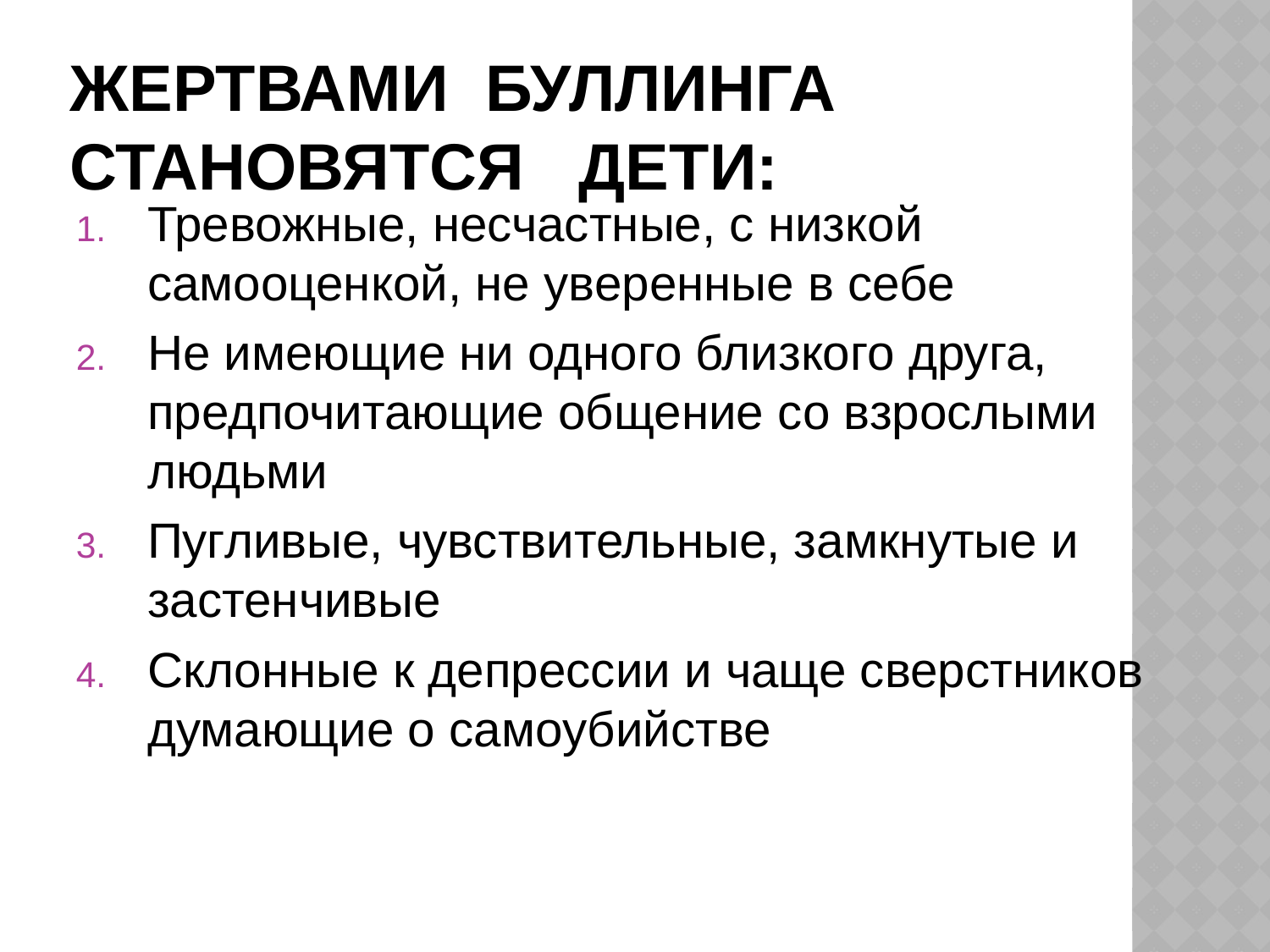

# Жертвами  буллинга становятся   дети:
Тревожные, несчастные, с низкой самооценкой, не уверенные в себе
Не имеющие ни одного близкого друга, предпочитающие общение со взрослыми людьми
Пугливые, чувствительные, замкнутые и застенчивые
Склонные к депрессии и чаще сверстников думающие о самоубийстве